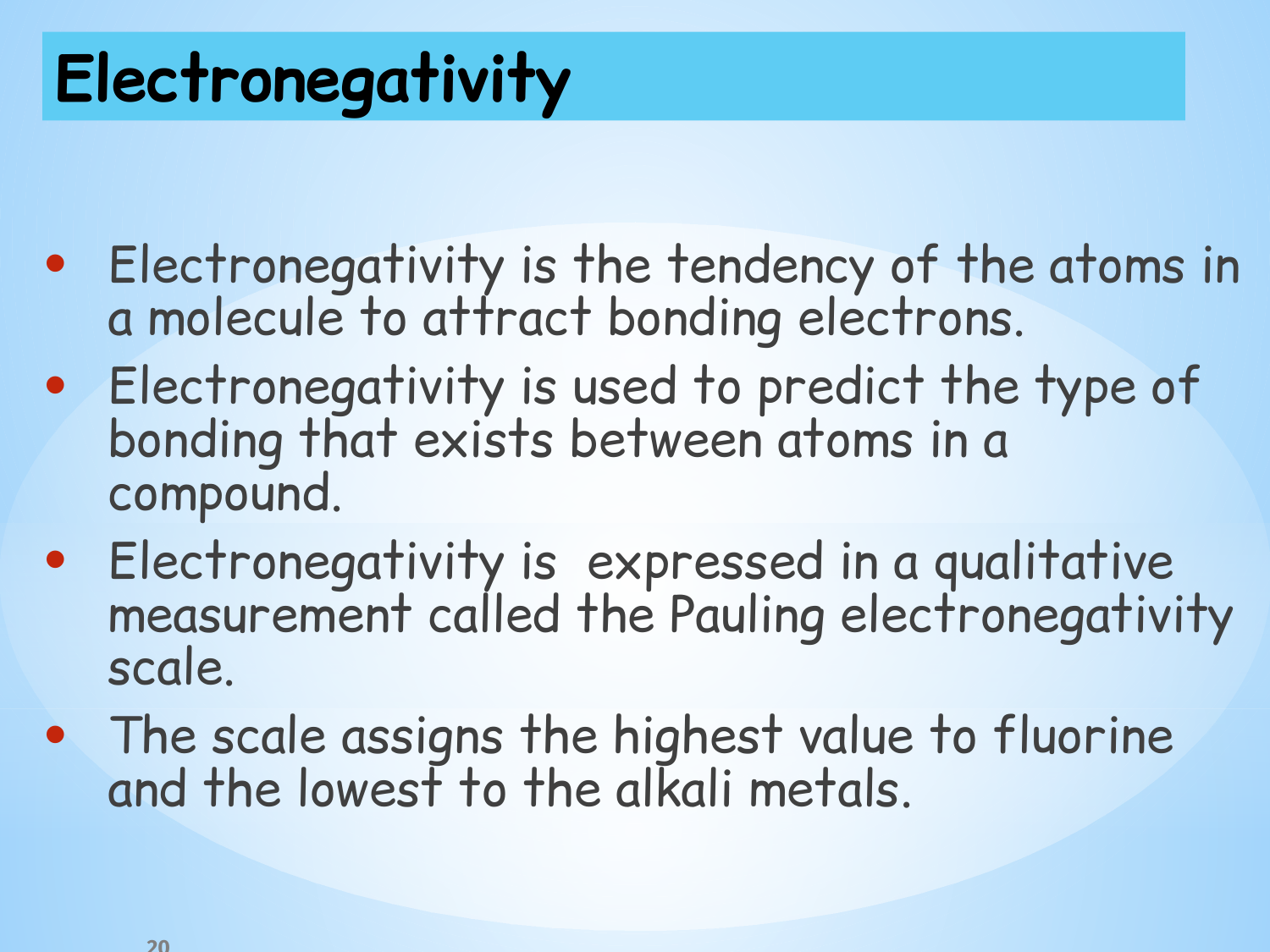

Electronegativity

Electronegativity is the tendency of the atoms in a molecule to attract bonding electrons.
Electronegativity is used to predict the type of bonding that exists between atoms in a compound.
Electronegativity is  expressed in a qualitative measurement called the Pauling electronegativity scale.
The scale assigns the highest value to fluorine and the lowest to the alkali metals.

20